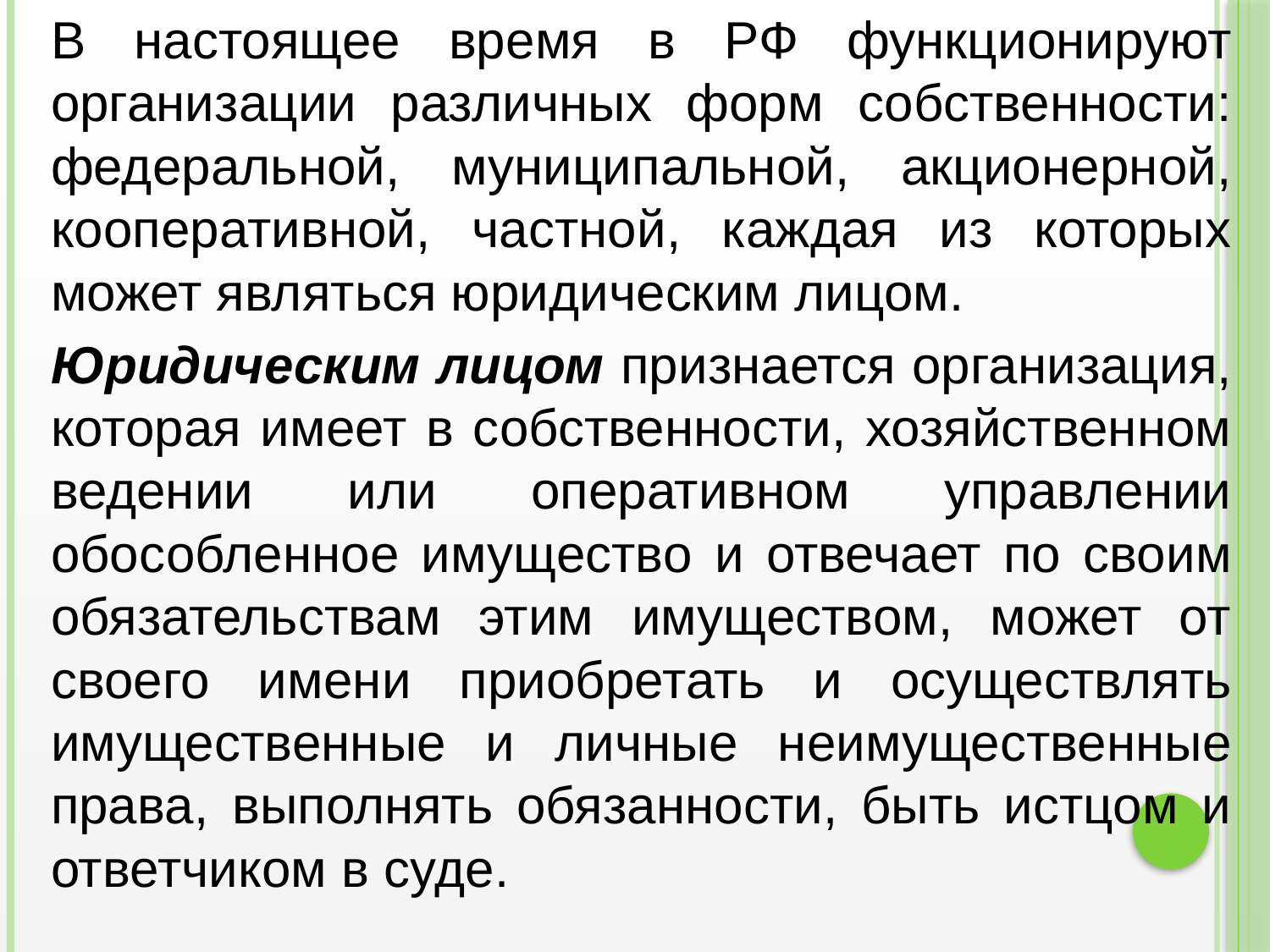

В настоящее время в РФ функционируют организации различных форм собственности: федеральной, муниципальной, акционерной, кооперативной, частной, каждая из которых может являться юридическим лицом.
		Юридическим лицом признается организация, которая имеет в собственности, хозяйственном ведении или оперативном управлении обособленное имущество и отвечает по своим обязательствам этим имуществом, может от своего имени приобретать и осуществлять имущественные и личные неимущественные права, выполнять обязанности, быть истцом и ответчиком в суде.